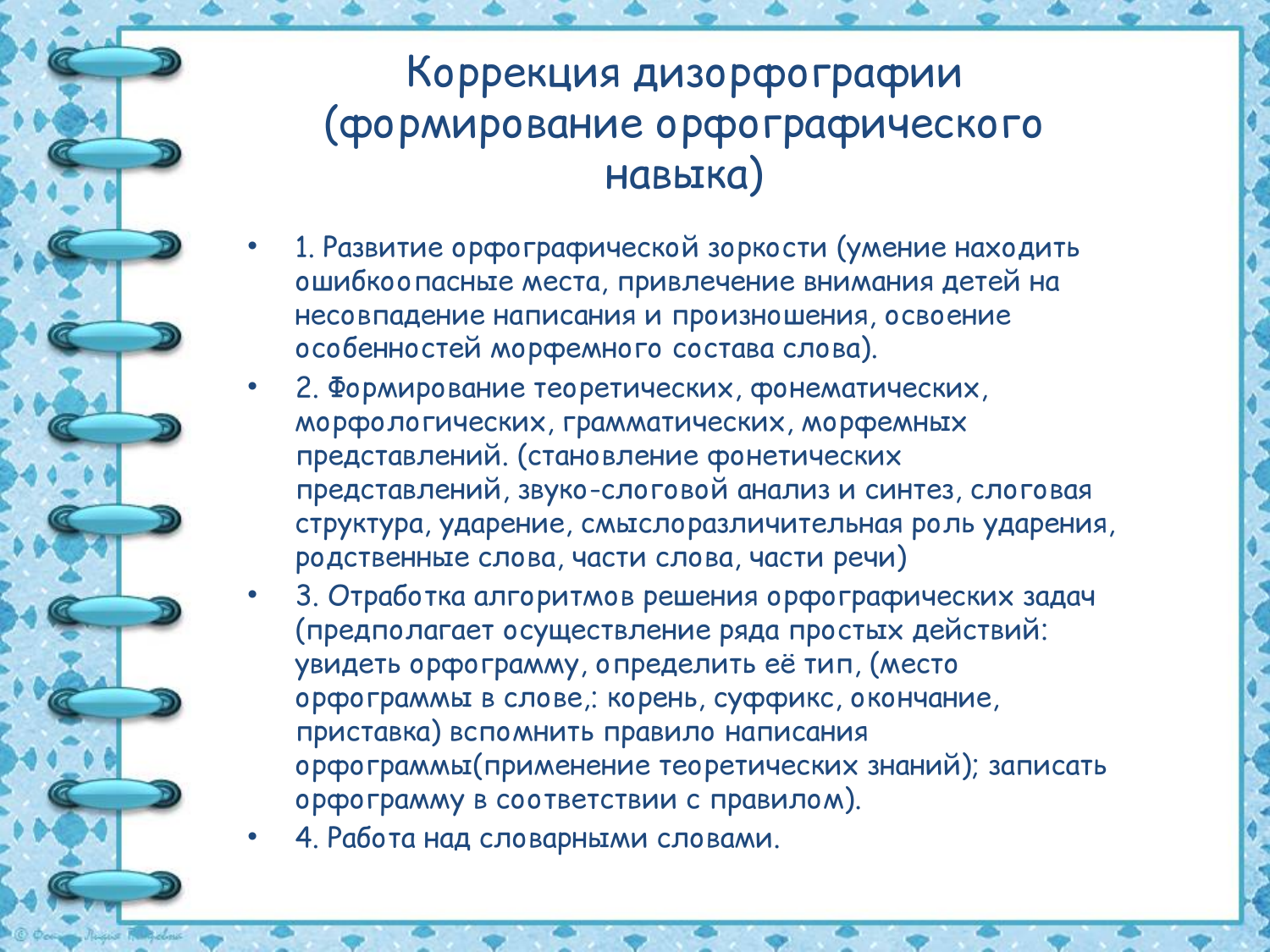

# Коррекция дизорфографии (формирование орфографического навыка)
1. Развитие орфографической зоркости (умение находить ошибкоопасные места, привлечение внимания детей на несовпадение написания и произношения, освоение особенностей морфемного состава слова).
2. Формирование теоретических, фонематических, морфологических, грамматических, морфемных представлений. (становление фонетических представлений, звуко-слоговой анализ и синтез, слоговая структура, ударение, смыслоразличительная роль ударения, родственные слова, части слова, части речи)
3. Отработка алгоритмов решения орфографических задач (предполагает осуществление ряда простых действий: увидеть орфограмму, определить её тип, (место орфограммы в слове,: корень, суффикс, окончание, приставка) вспомнить правило написания орфограммы(применение теоретических знаний); записать орфограмму в соответствии с правилом).
4. Работа над словарными словами.